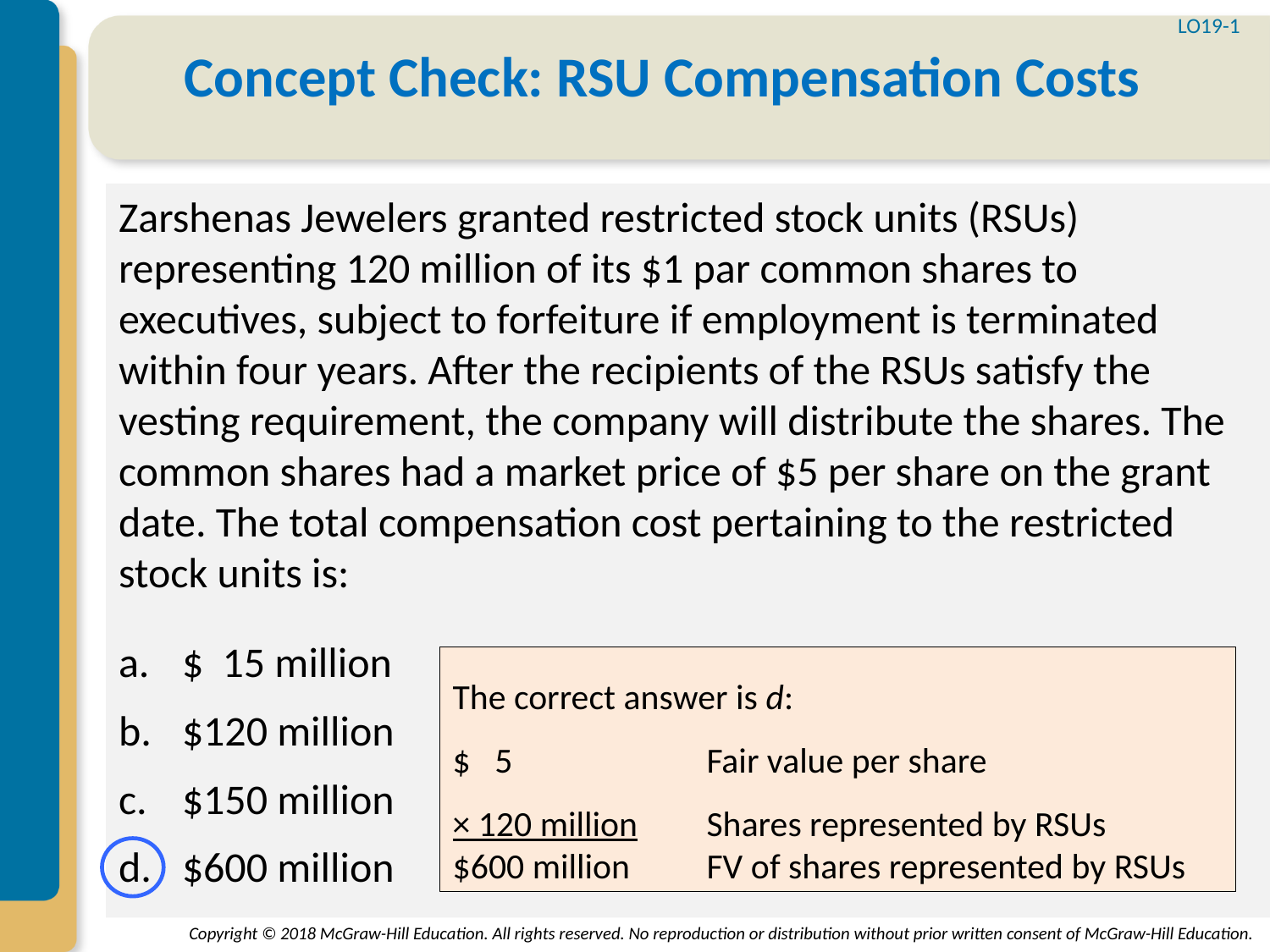

LO19-1
# Concept Check: RSU Compensation Costs
Zarshenas Jewelers granted restricted stock units (RSUs) representing 120 million of its $1 par common shares to executives, subject to forfeiture if employment is terminated within four years. After the recipients of the RSUs satisfy the vesting requirement, the company will distribute the shares. The common shares had a market price of $5 per share on the grant date. The total compensation cost pertaining to the restricted stock units is:
$  15 million
$120 million
$150 million
$600 million

The correct answer is d:
$   5   		Fair value per share
× 120 million	Shares represented by RSUs
$600 million	FV of shares represented by RSUs